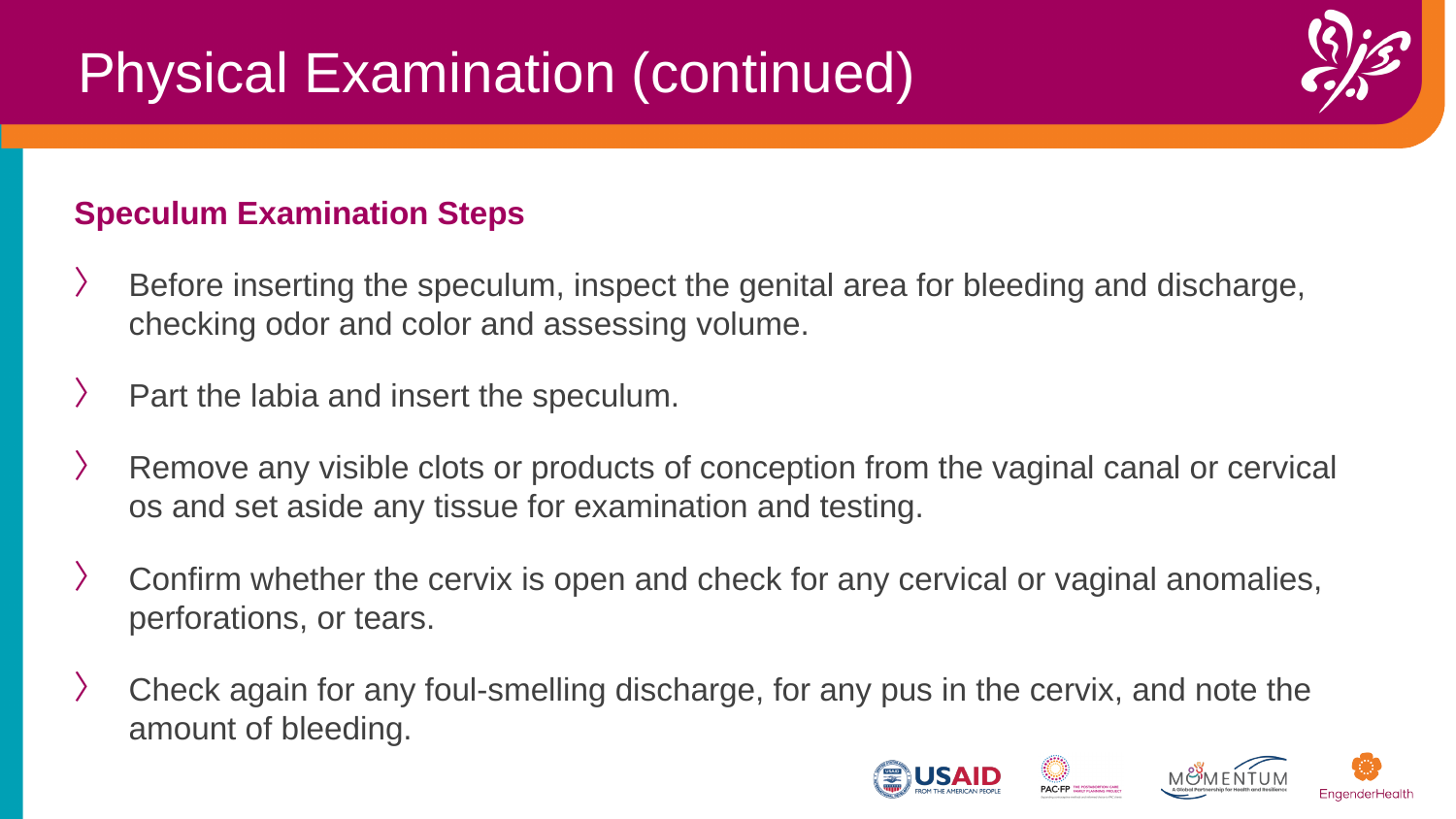

Physical Examination (continued)
Speculum Examination Steps
Before inserting the speculum, inspect the genital area for bleeding and discharge, checking odor and color and assessing volume.
Part the labia and insert the speculum.
Remove any visible clots or products of conception from the vaginal canal or cervical os and set aside any tissue for examination and testing.
Confirm whether the cervix is open and check for any cervical or vaginal anomalies, perforations, or tears.
Check again for any foul-smelling discharge, for any pus in the cervix, and note the amount of bleeding.